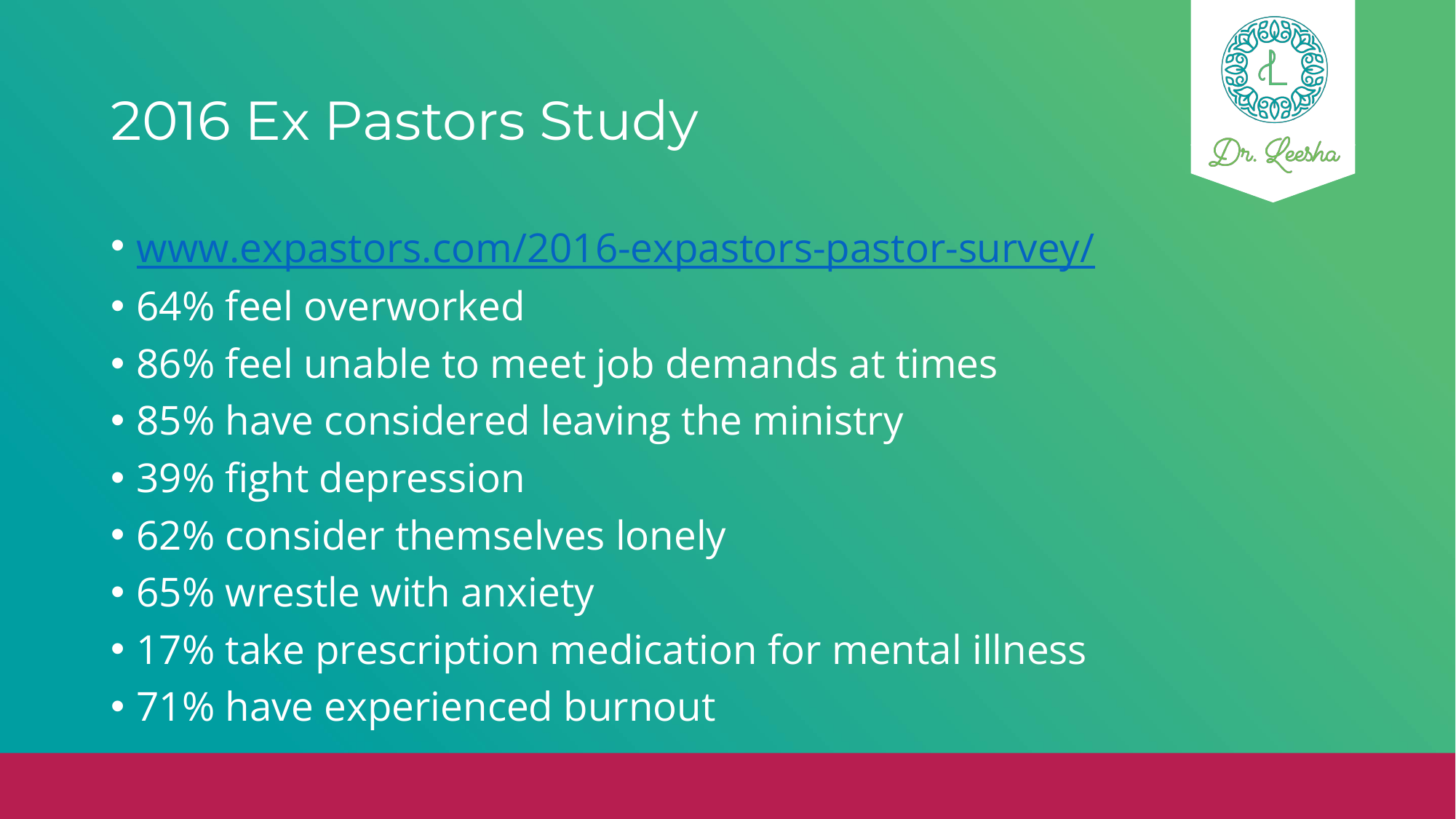

# 2016 Ex Pastors Study
www.expastors.com/2016-expastors-pastor-survey/
64% feel overworked
86% feel unable to meet job demands at times
85% have considered leaving the ministry
39% fight depression
62% consider themselves lonely
65% wrestle with anxiety
17% take prescription medication for mental illness
71% have experienced burnout